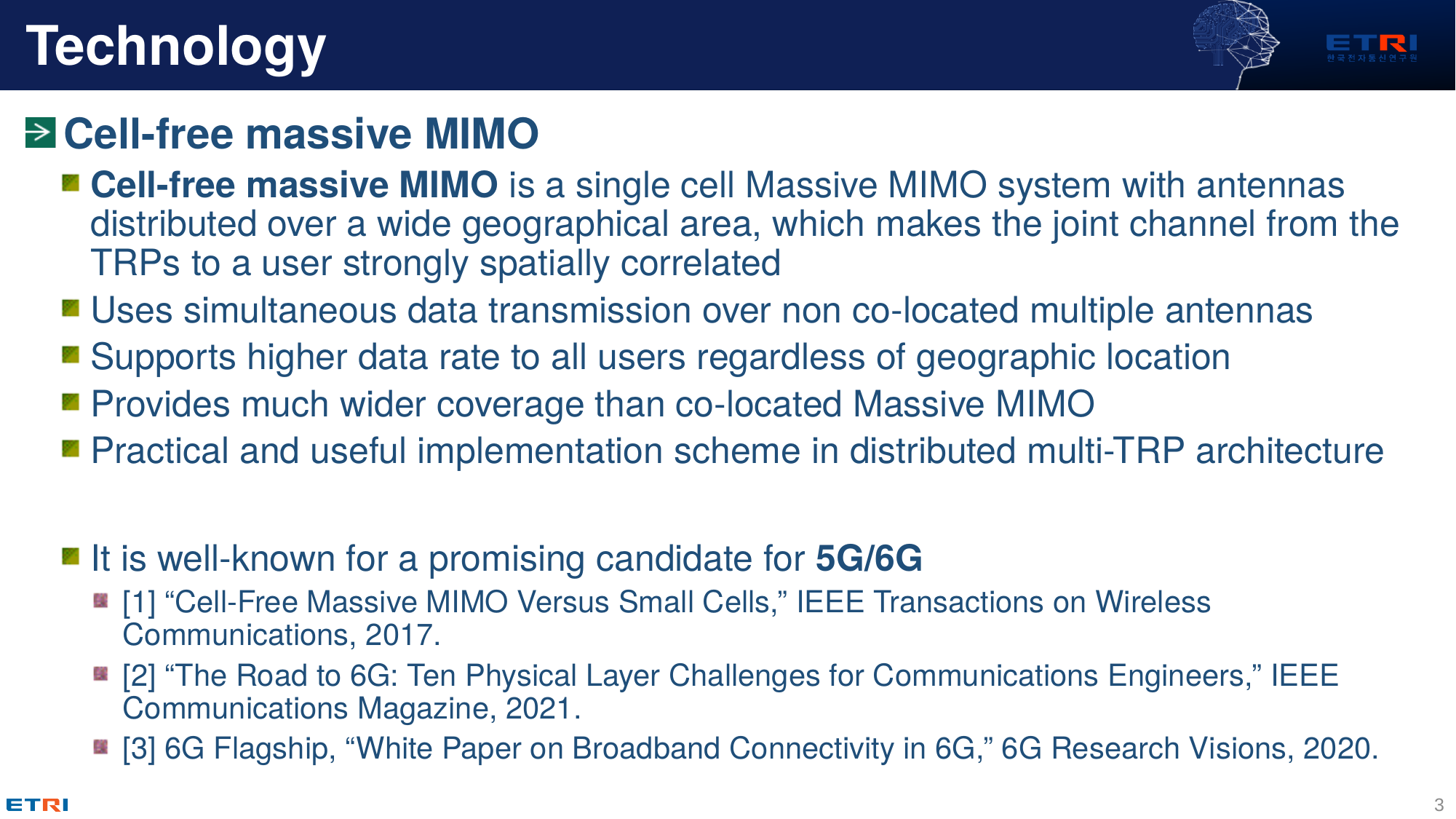

# Technology
Cell-free massive MIMO
Cell-free massive MIMO is a single cell Massive MIMO system with antennas distributed over a wide geographical area, which makes the joint channel from the TRPs to a user strongly spatially correlated
Uses simultaneous data transmission over non co-located multiple antennas
Supports higher data rate to all users regardless of geographic location
Provides much wider coverage than co-located Massive MIMO
Practical and useful implementation scheme in distributed multi-TRP architecture

It is well-known for a promising candidate for 5G/6G
[1] “Cell-Free Massive MIMO Versus Small Cells,” IEEE Transactions on Wireless Communications, 2017.
[2] “The Road to 6G: Ten Physical Layer Challenges for Communications Engineers,” IEEE Communications Magazine, 2021.
[3] 6G Flagship, “White Paper on Broadband Connectivity in 6G,” 6G Research Visions, 2020.
3